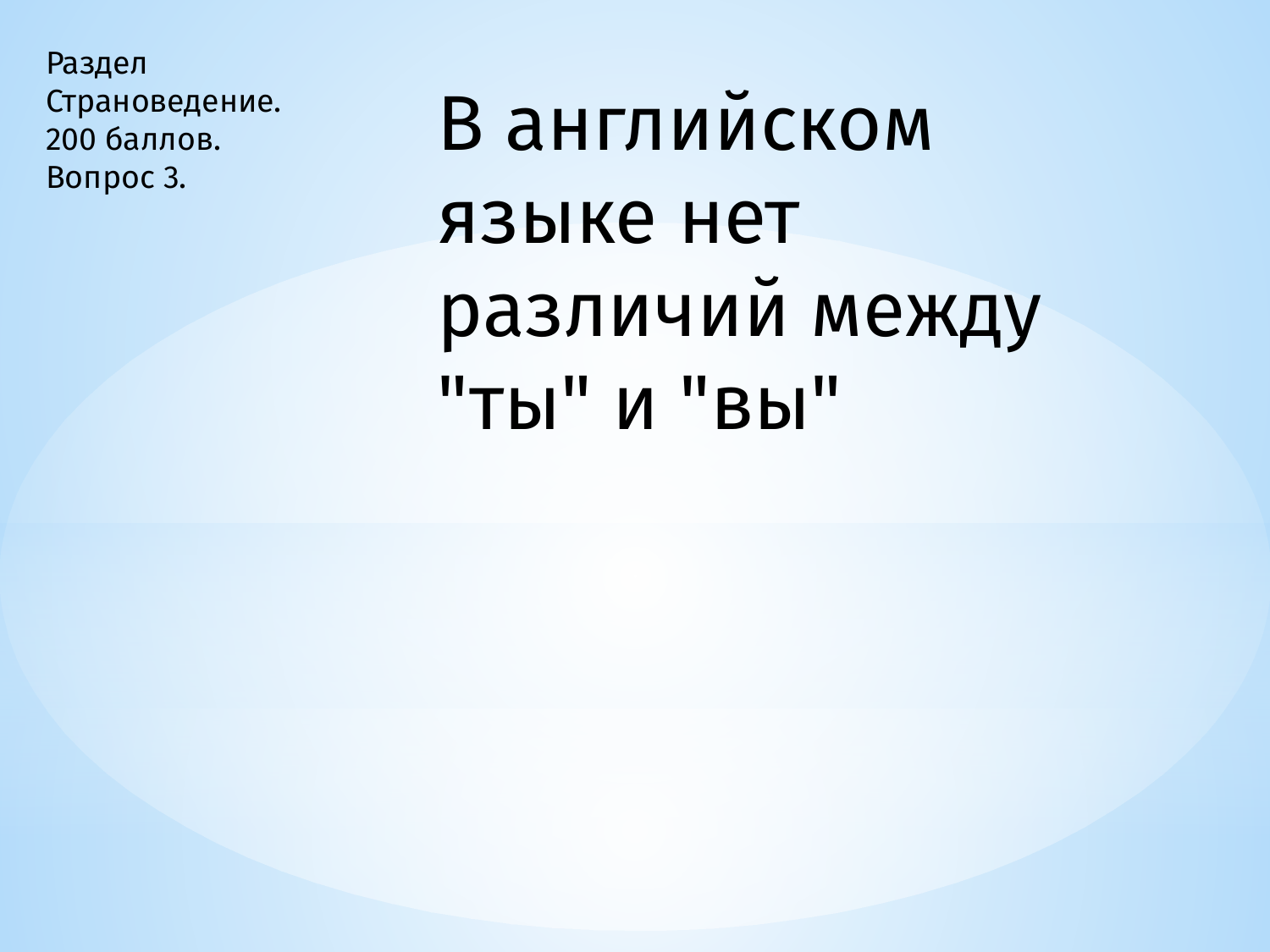

Раздел
Страноведение.
200 баллов.
Вопрос 3.
В английском языке нет различий между "ты" и "вы"